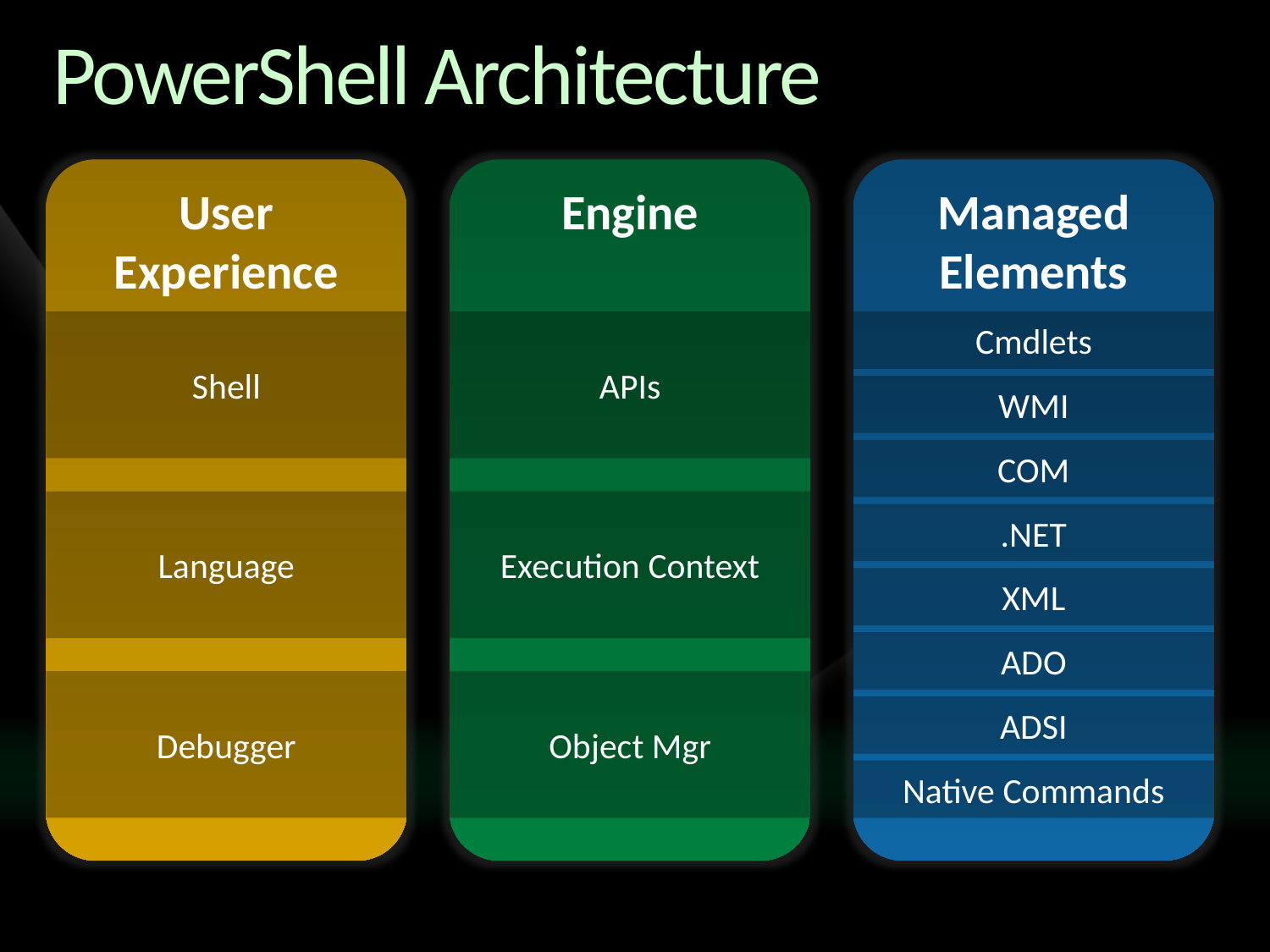

# PowerShell Architecture
User Experience
Engine
Managed Elements
Shell
APIs
Cmdlets
WMI
COM
Language
Execution Context
.NET
XML
ADO
Debugger
Object Mgr
ADSI

Native Commands